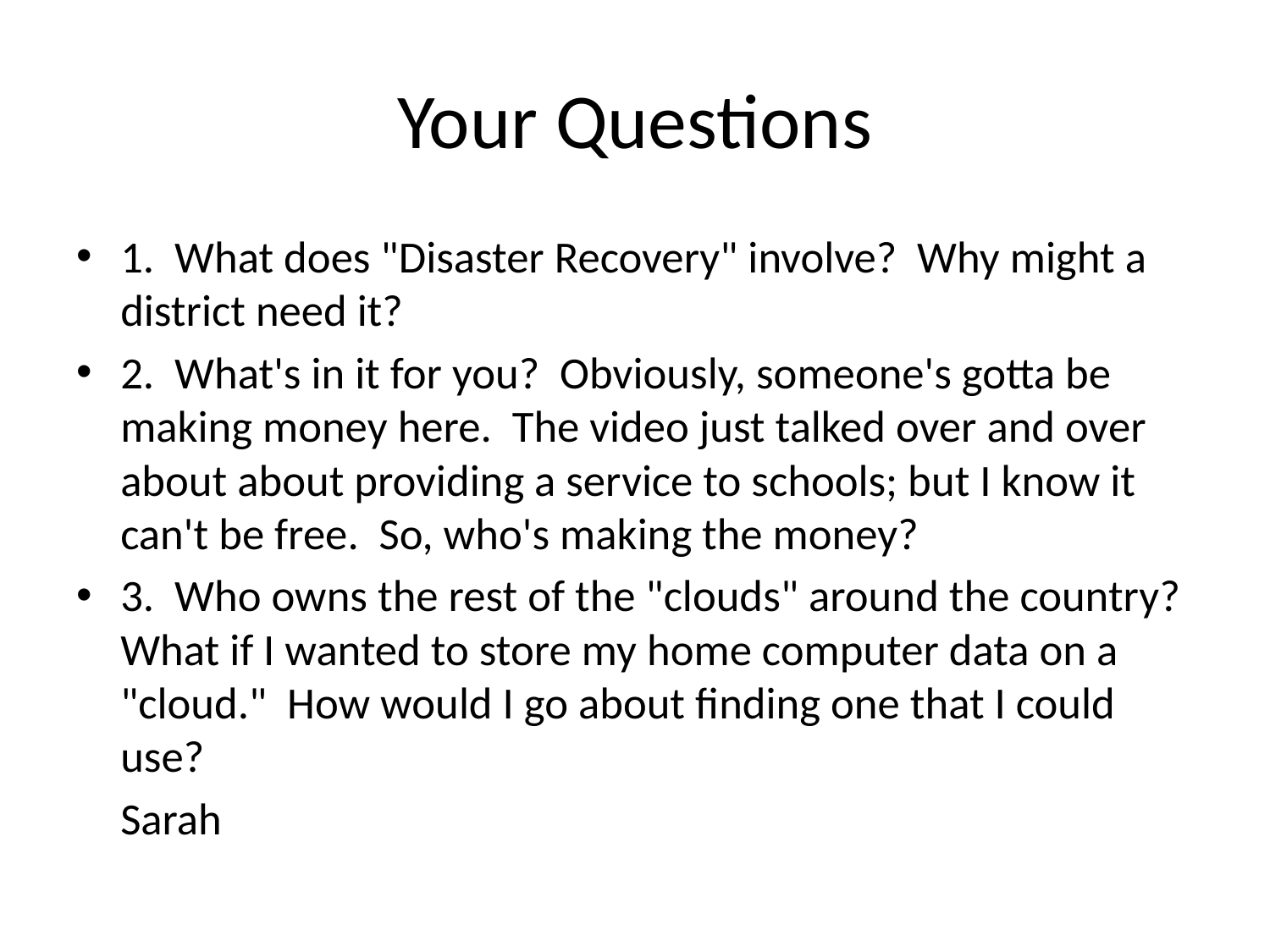

# Your Questions
1.  What does "Disaster Recovery" involve?  Why might a district need it?
2.  What's in it for you?  Obviously, someone's gotta be making money here.  The video just talked over and over about about providing a service to schools; but I know it can't be free.  So, who's making the money?
3.  Who owns the rest of the "clouds" around the country?  What if I wanted to store my home computer data on a "cloud."  How would I go about finding one that I could use?
									Sarah